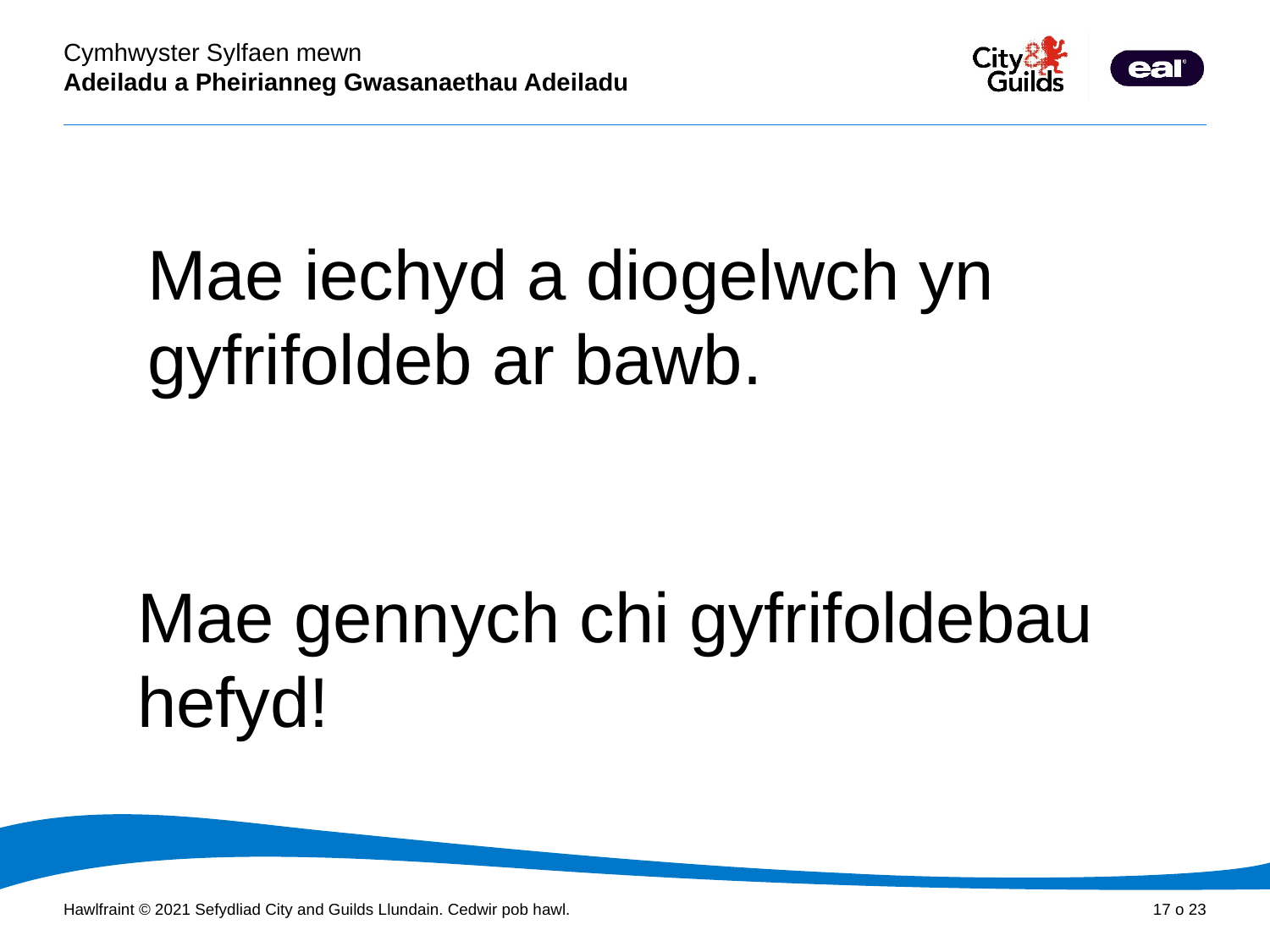

Mae iechyd a diogelwch yn gyfrifoldeb ar bawb.
Mae gennych chi gyfrifoldebau hefyd!